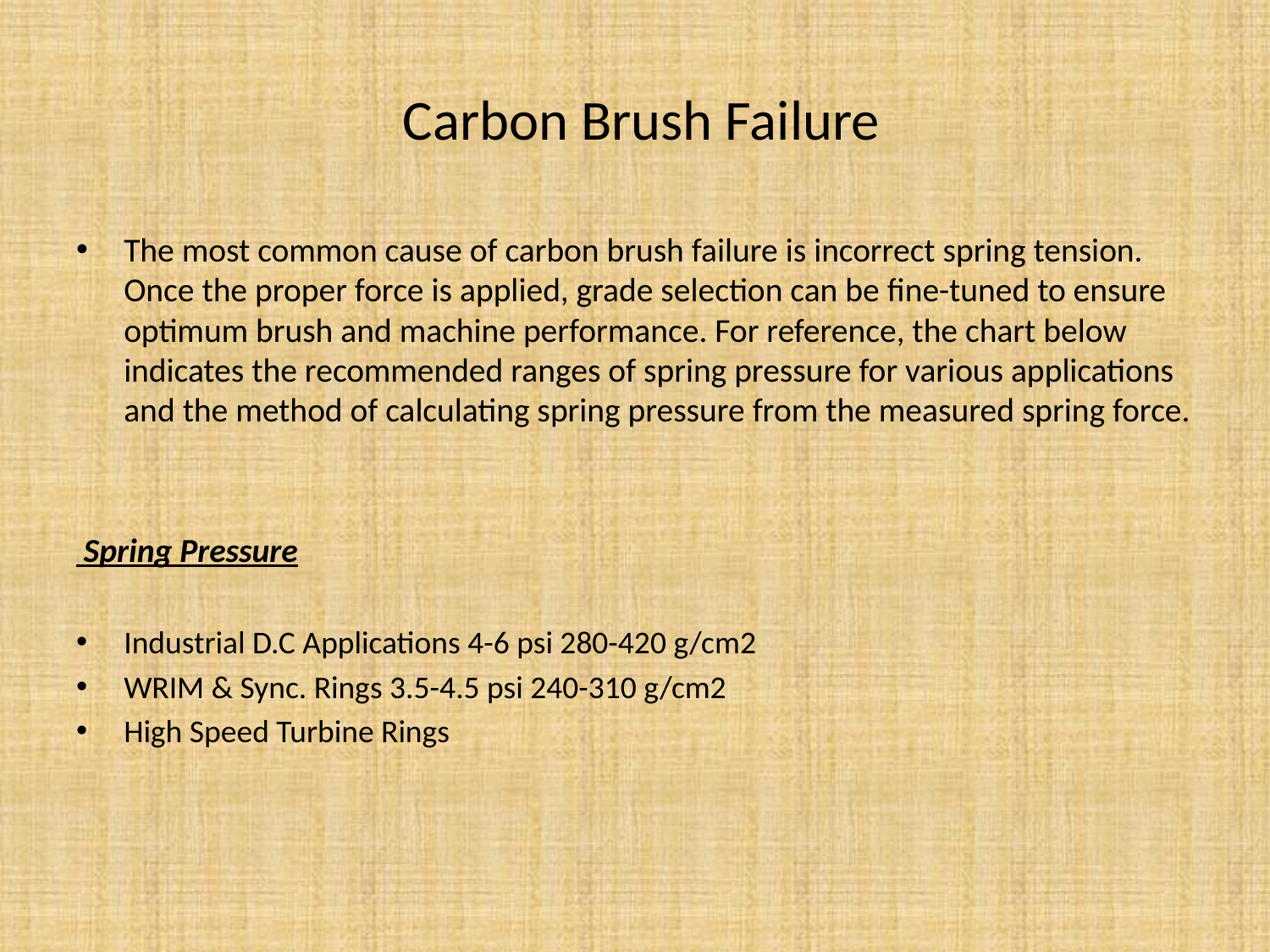

# Carbon Brush Failure
The most common cause of carbon brush failure is incorrect spring tension. Once the proper force is applied, grade selection can be fine-tuned to ensure optimum brush and machine performance. For reference, the chart below indicates the recommended ranges of spring pressure for various applications and the method of calculating spring pressure from the measured spring force.

 Spring Pressure

Industrial D.C Applications 4-6 psi 280-420 g/cm2
WRIM & Sync. Rings 3.5-4.5 psi 240-310 g/cm2
High Speed Turbine Rings